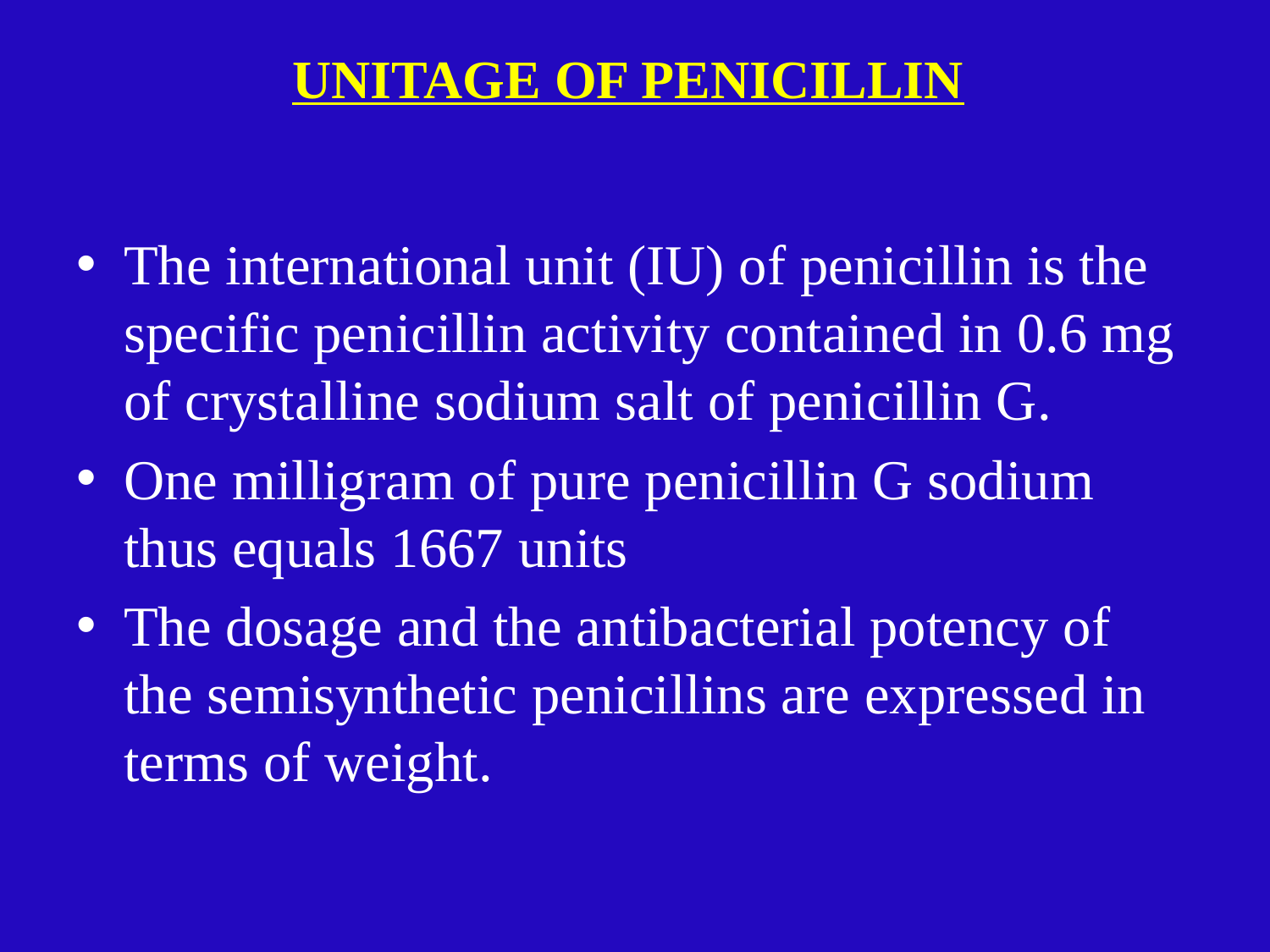

# UNITAGE OF PENICILLIN
The international unit (IU) of penicillin is the specific penicillin activity contained in 0.6 mg of crystalline sodium salt of penicillin G.
One milligram of pure penicillin G sodium thus equals 1667 units
The dosage and the antibacterial potency of the semisynthetic penicillins are expressed in terms of weight.